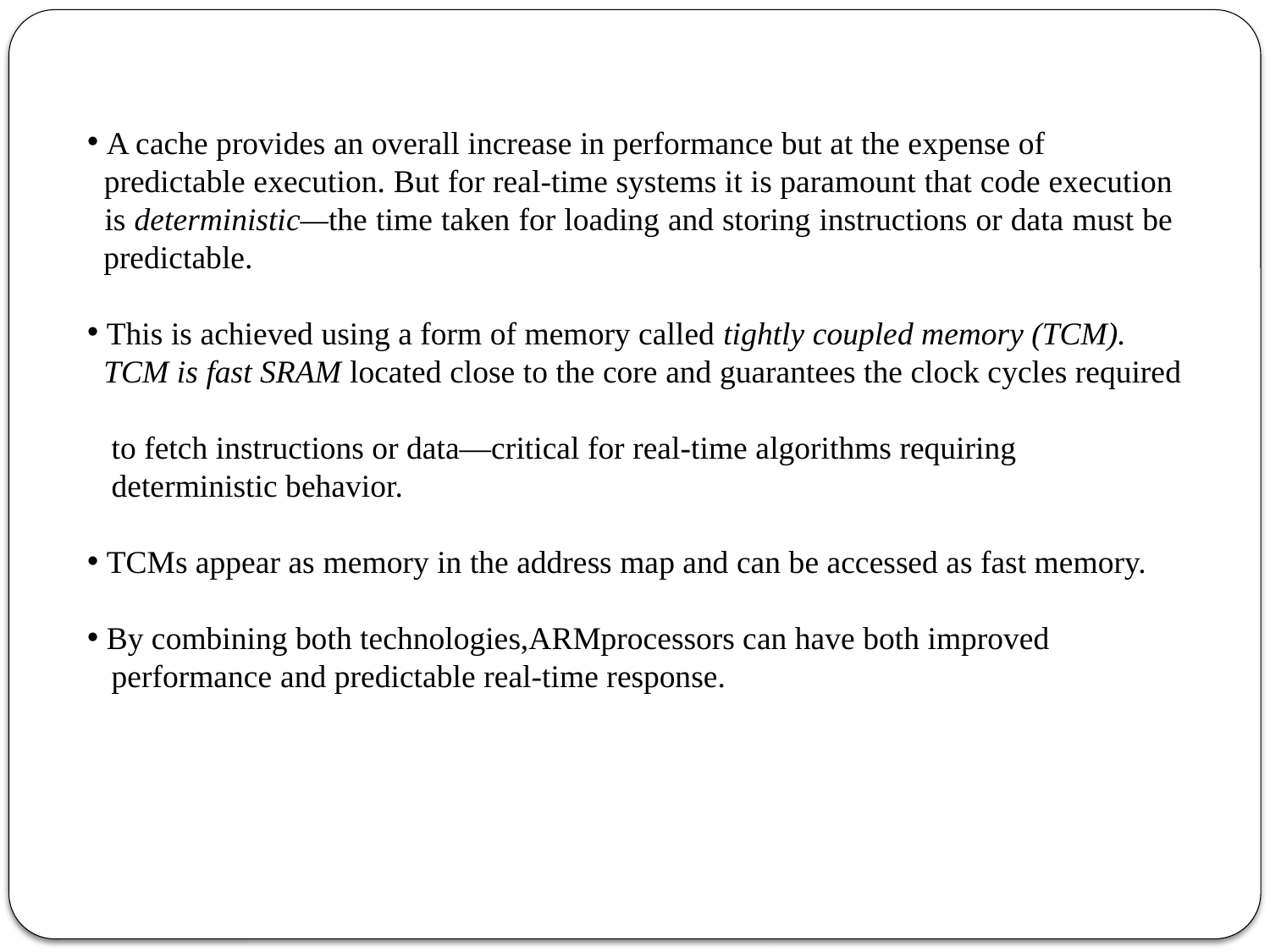

A cache provides an overall increase in performance but at the expense of
  predictable execution. But for real-time systems it is paramount that code execution
  is deterministic—the time taken for loading and storing instructions or data must be
  predictable.

 This is achieved using a form of memory called tightly coupled memory (TCM).
  TCM is fast SRAM located close to the core and guarantees the clock cycles required
   to fetch instructions or data—critical for real-time algorithms requiring
   deterministic behavior.

 TCMs appear as memory in the address map and can be accessed as fast memory.

 By combining both technologies,ARMprocessors can have both improved
   performance and predictable real-time response.